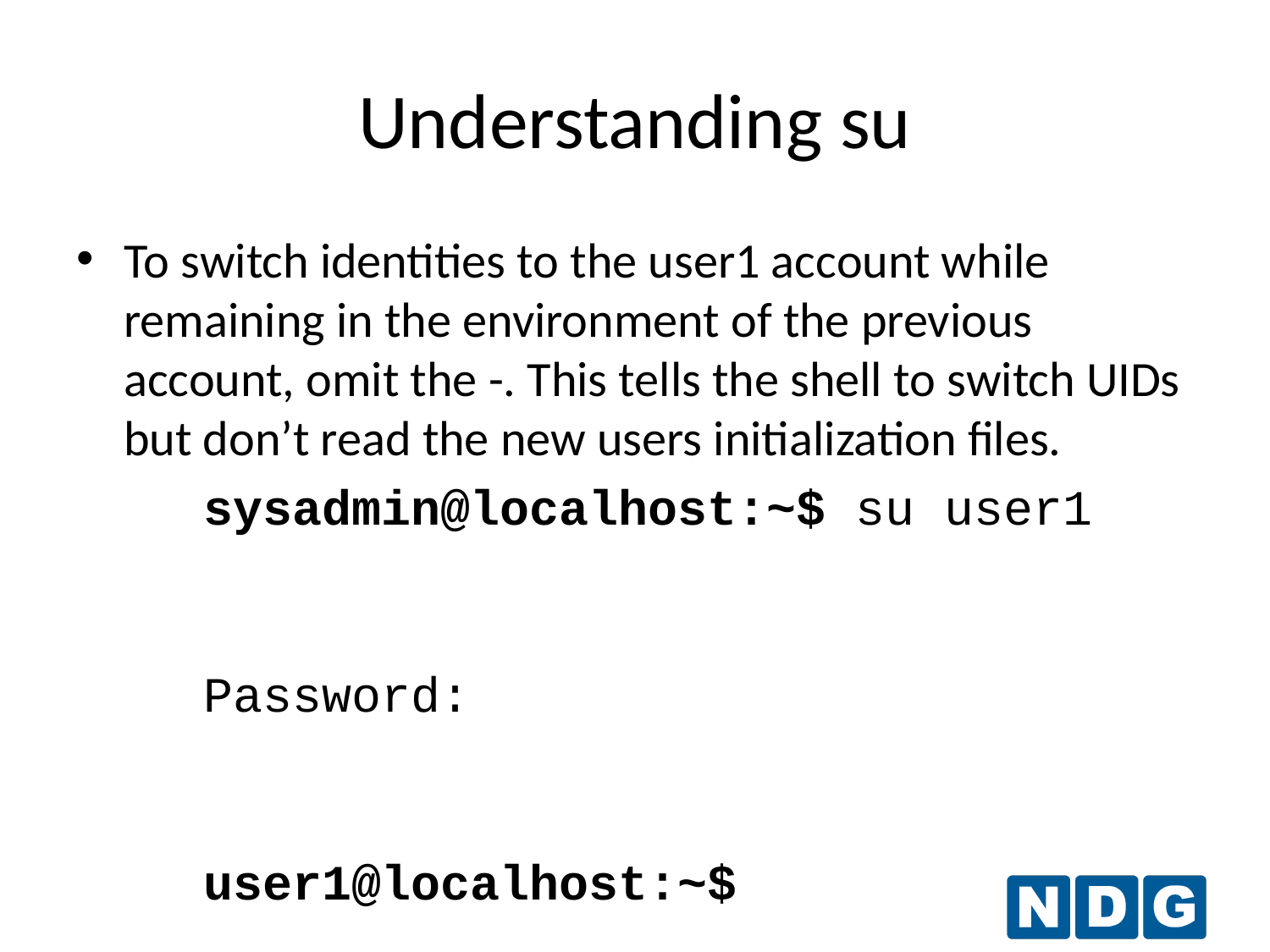

# Understanding su
To switch identities to the user1 account while remaining in the environment of the previous account, omit the -. This tells the shell to switch UIDs but don’t read the new users initialization files.
	sysadmin@localhost:~$ su user1
	Password:
	user1@localhost:~$